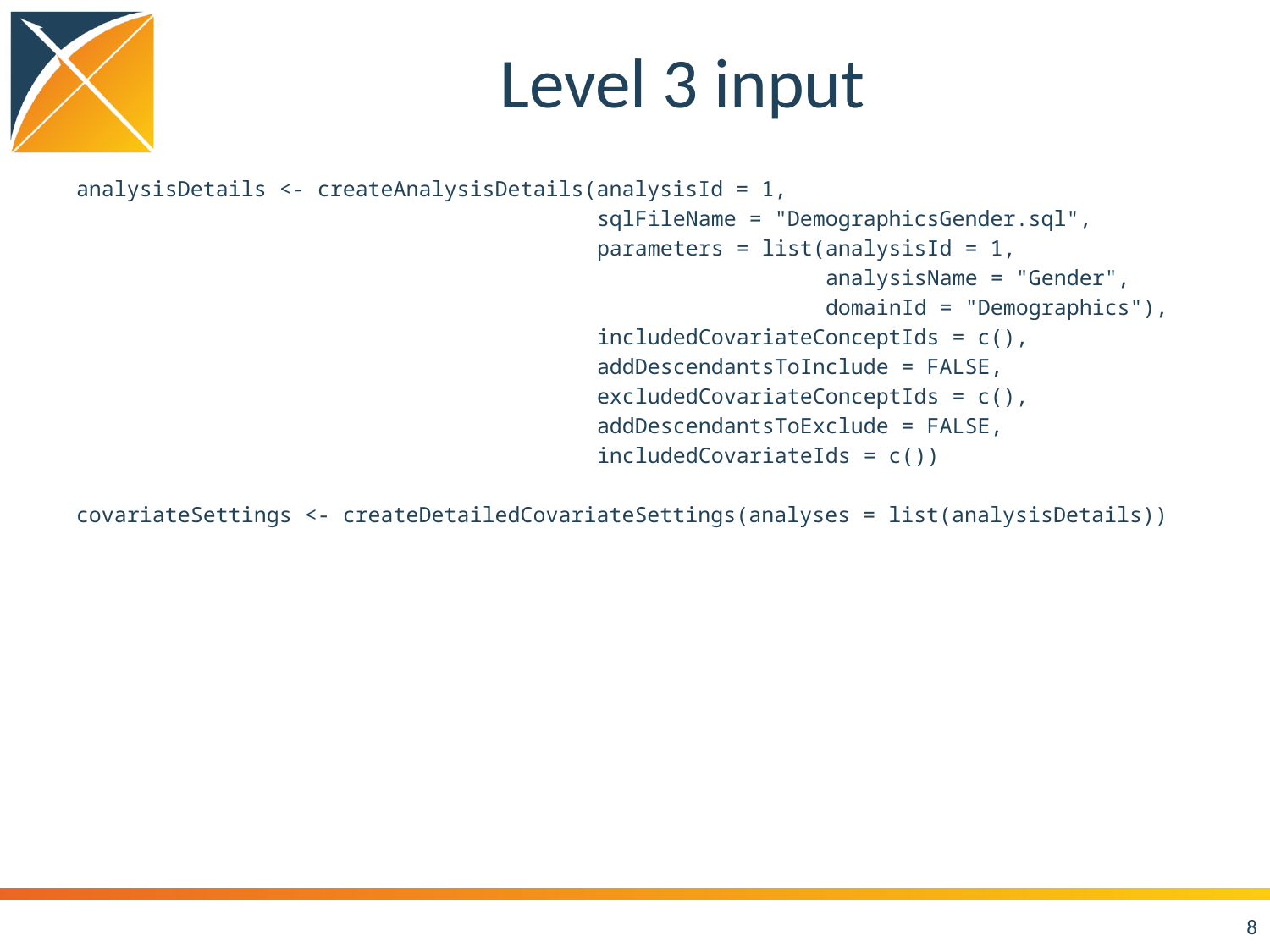

# Level 3 input
analysisDetails <- createAnalysisDetails(analysisId = 1,
                                         sqlFileName = "DemographicsGender.sql",
                                         parameters = list(analysisId = 1,
                                                           analysisName = "Gender",
                                                           domainId = "Demographics"),
                                         includedCovariateConceptIds = c(),
                                         addDescendantsToInclude = FALSE,
                                         excludedCovariateConceptIds = c(),
                                         addDescendantsToExclude = FALSE,
                                         includedCovariateIds = c())

covariateSettings <- createDetailedCovariateSettings(analyses = list(analysisDetails))
8